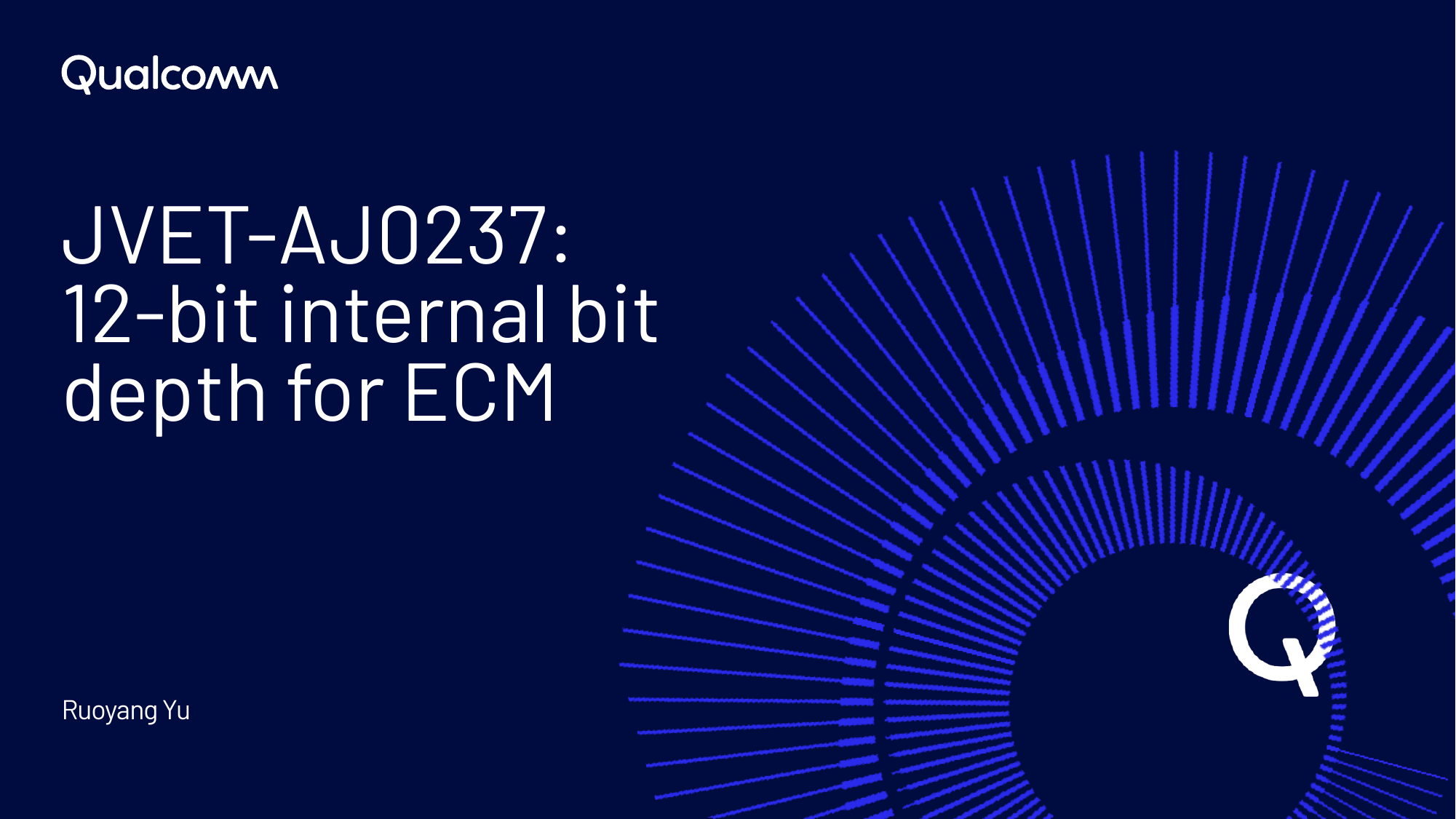

# JVET-AJ0237: 12-bit internal bit depth for ECM
Ruoyang Yu